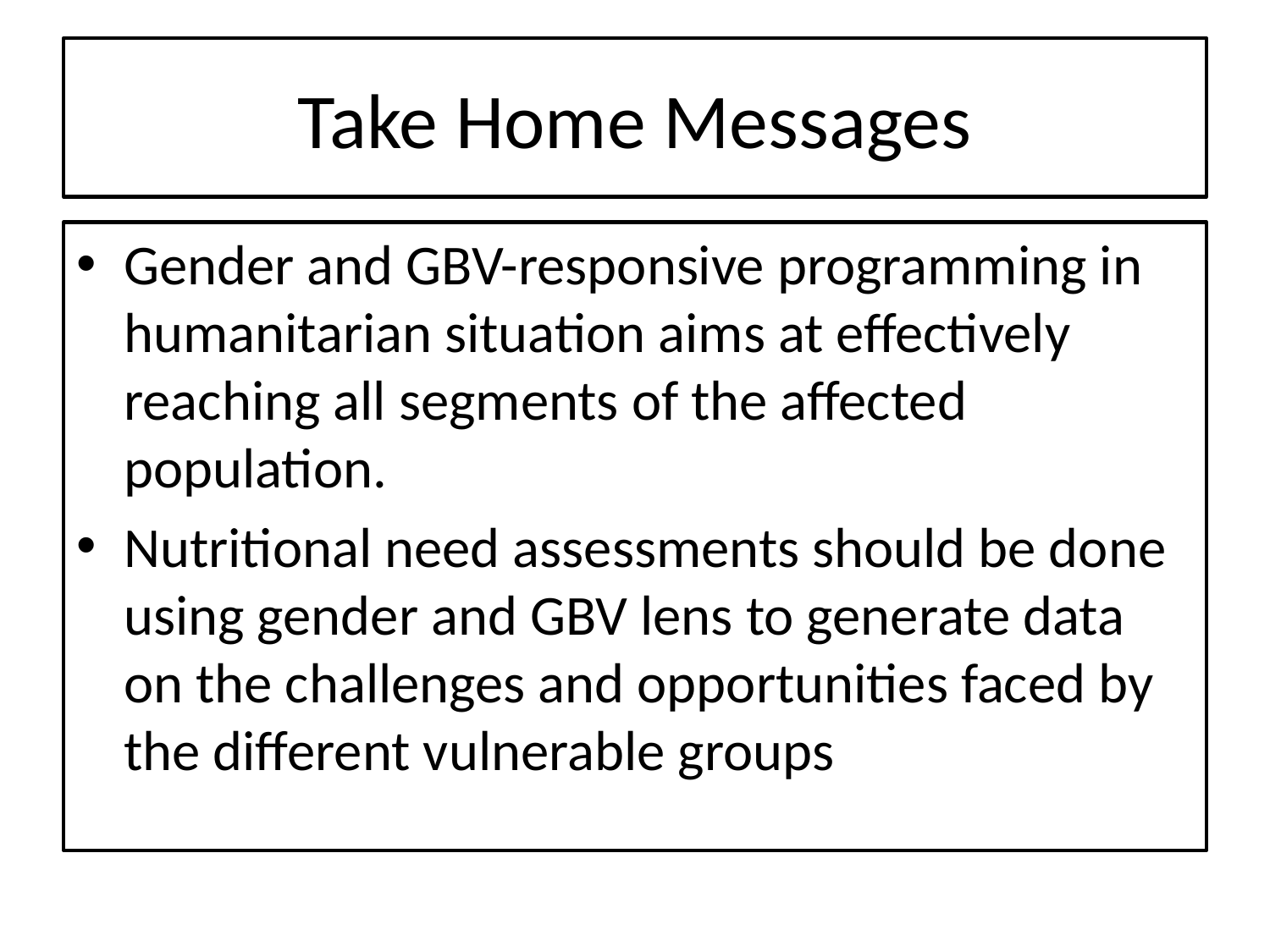

# Take Home Messages
Gender and GBV-responsive programming in humanitarian situation aims at effectively reaching all segments of the affected population.
Nutritional need assessments should be done using gender and GBV lens to generate data on the challenges and opportunities faced by the different vulnerable groups